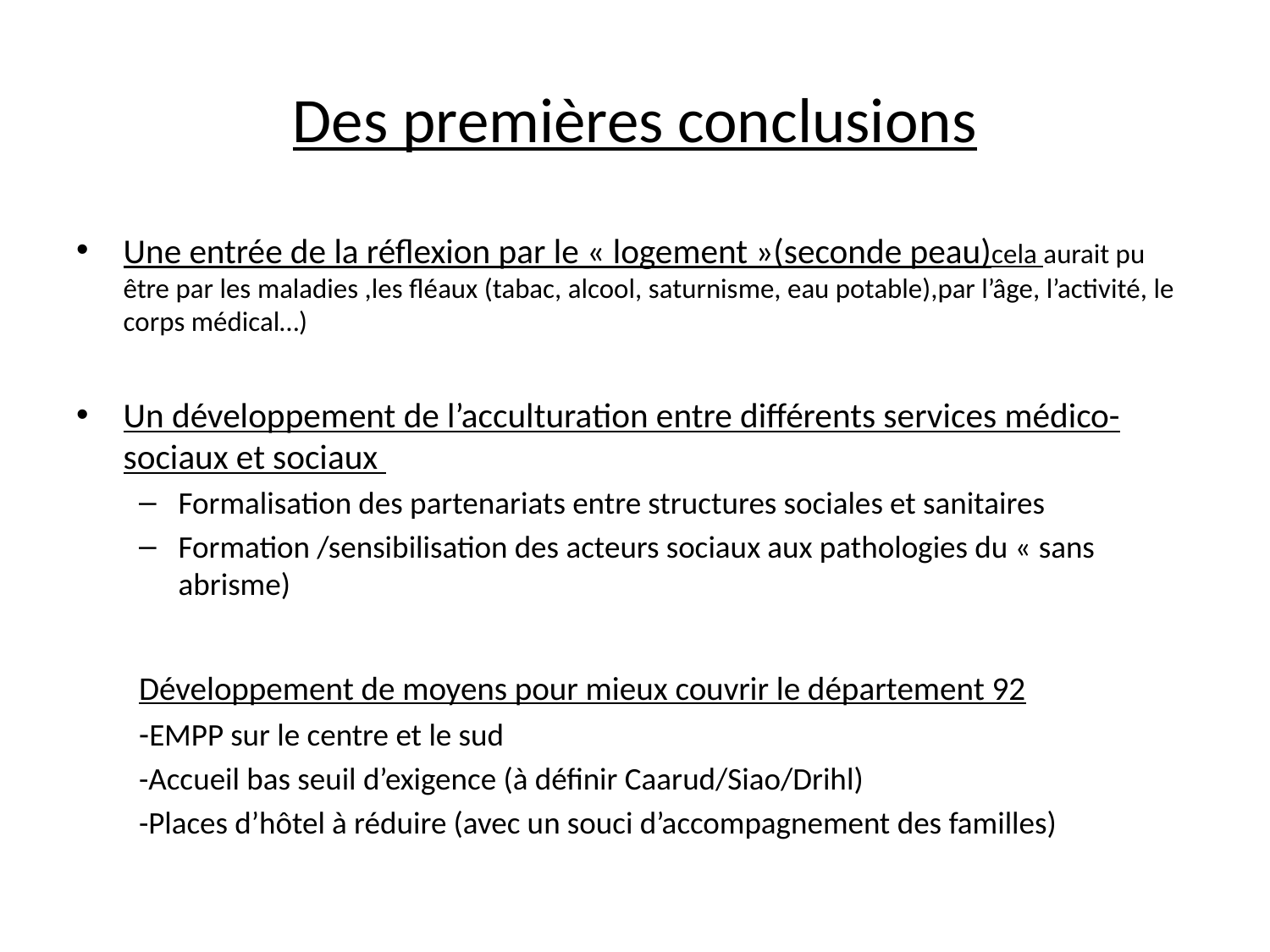

# Des premières conclusions
Une entrée de la réflexion par le « logement »(seconde peau)cela aurait pu être par les maladies ,les fléaux (tabac, alcool, saturnisme, eau potable),par l’âge, l’activité, le corps médical…)

Un développement de l’acculturation entre différents services médico-sociaux et sociaux
Formalisation des partenariats entre structures sociales et sanitaires
Formation /sensibilisation des acteurs sociaux aux pathologies du « sans abrisme)

Développement de moyens pour mieux couvrir le département 92
-EMPP sur le centre et le sud
-Accueil bas seuil d’exigence (à définir Caarud/Siao/Drihl)
-Places d’hôtel à réduire (avec un souci d’accompagnement des familles)